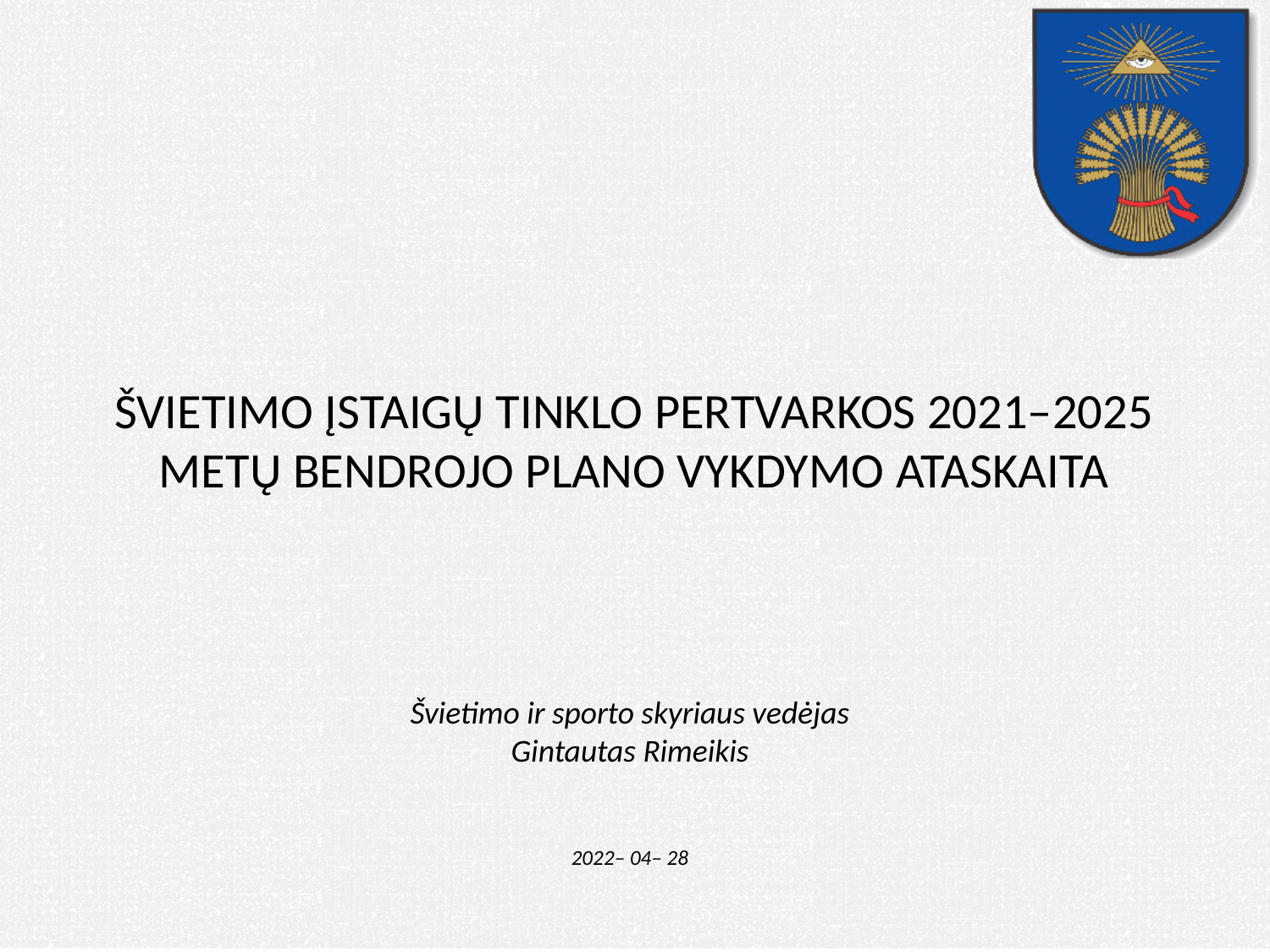

# ŠVIETIMO ĮSTAIGŲ TINKLO PERTVARKOS 2021–2025 METŲ BENDROJO PLANO VYKDYMO ATASKAITA
Švietimo ir sporto skyriaus vedėjas
Gintautas Rimeikis

2022– 04– 28